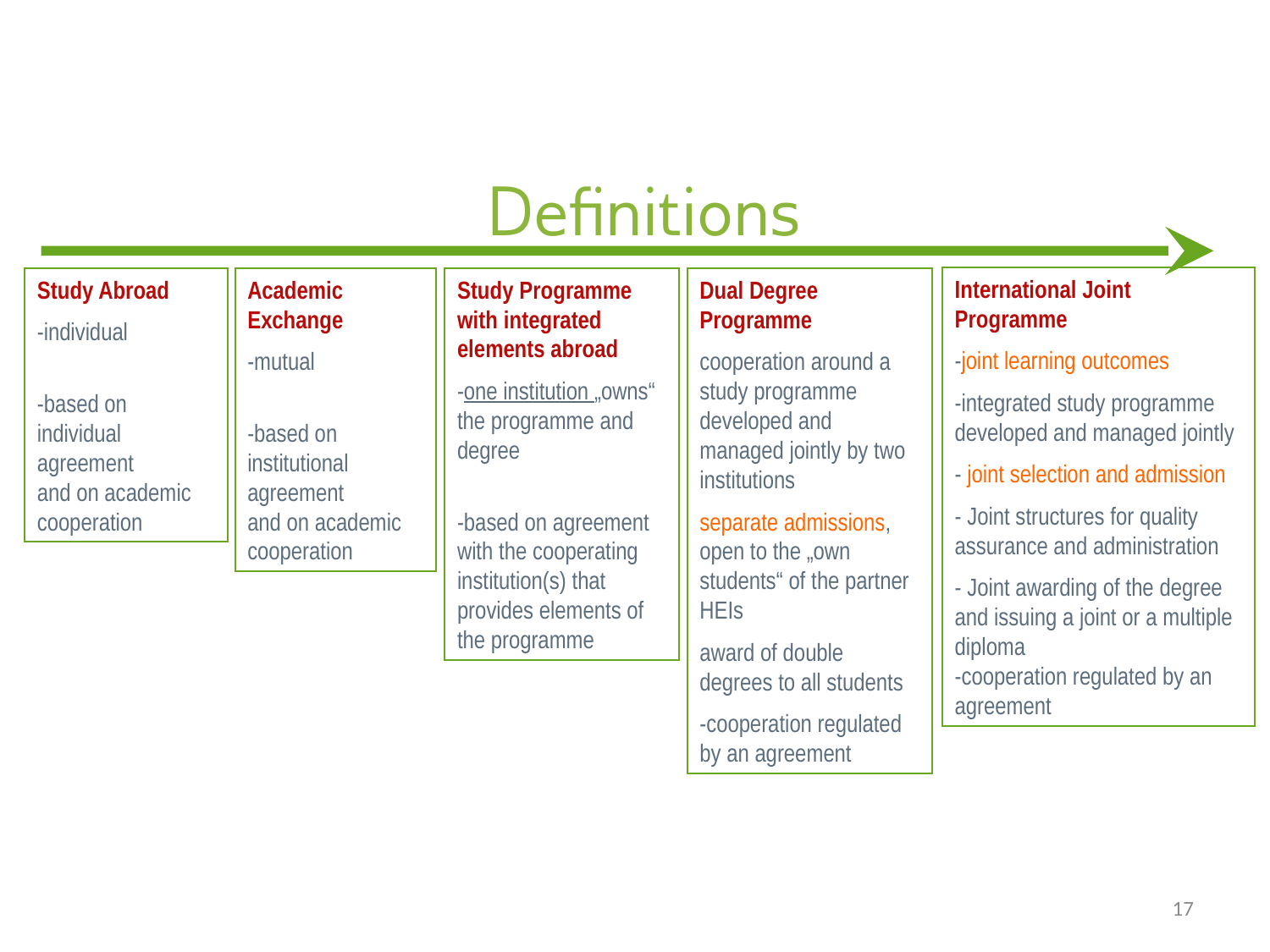

#
Definitions

International Joint Programme
-joint learning outcomes
-integrated study programme developed and managed jointly
- joint selection and admission
- Joint structures for quality assurance and administration
- Joint awarding of the degree and issuing a joint or a multiple diploma
-cooperation regulated by an agreement
Dual Degree Programme
cooperation around a study programme developed and managed jointly by two institutions
separate admissions, open to the „own students“ of the partner HEIs
award of double degrees to all students
-cooperation regulated by an agreement
Study Programme with integrated elements abroad
-one institution „owns“ the programme and degree
-based on agreement with the cooperating institution(s) that provides elements of the programme
Study Abroad
-individual
-based on individual agreement
and on academic cooperation
Academic Exchange
-mutual
-based on institutional agreement
and on academic cooperation
17